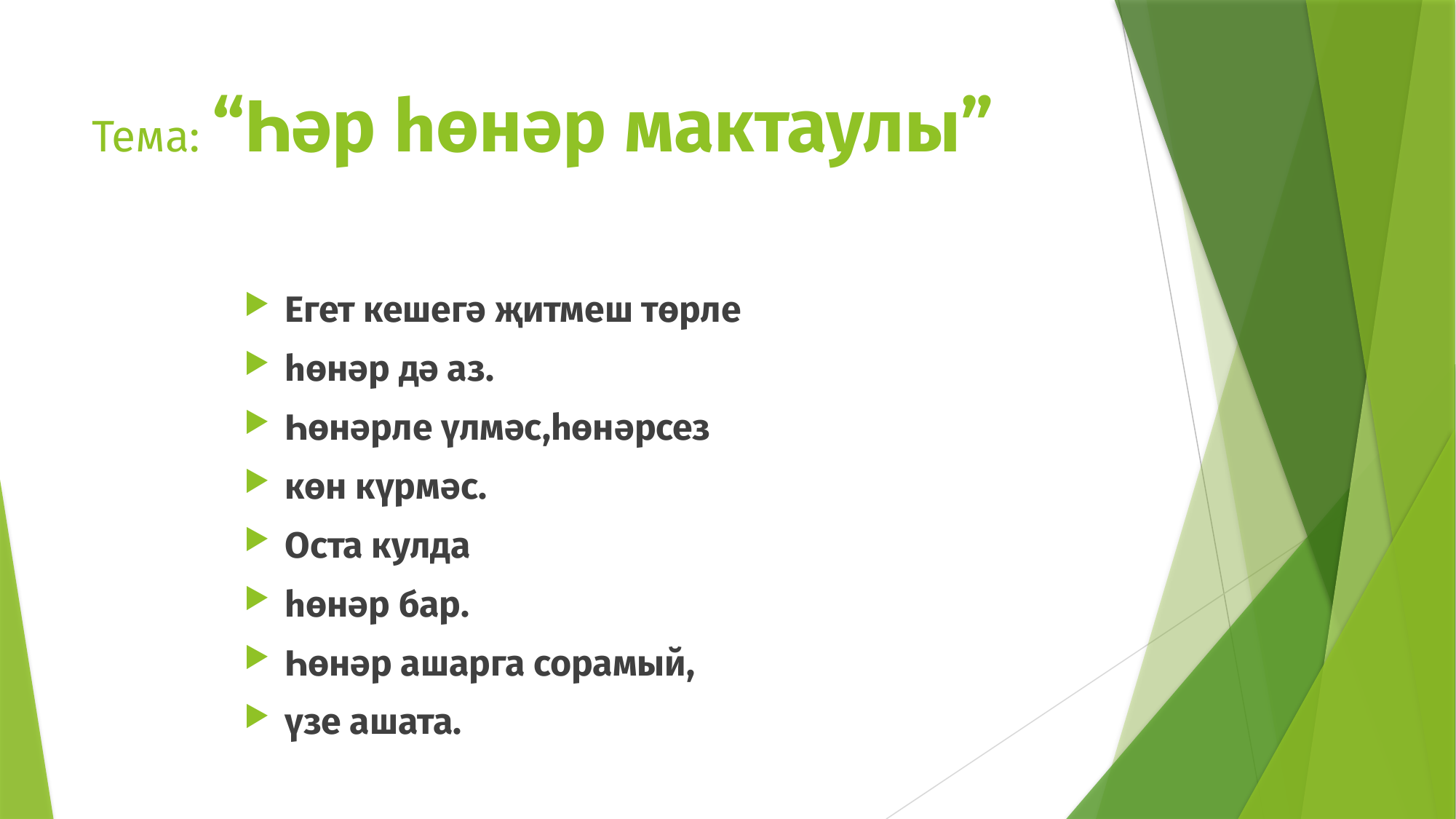

# Тема: “Һәр һөнәр мактаулы”
Егет кешегә җитмеш төрле
һөнәр дә аз.
Һөнәрле үлмәс,һөнәрсез
көн күрмәс.
Оста кулда
һөнәр бар.
Һөнәр ашарга сорамый,
үзе ашата.